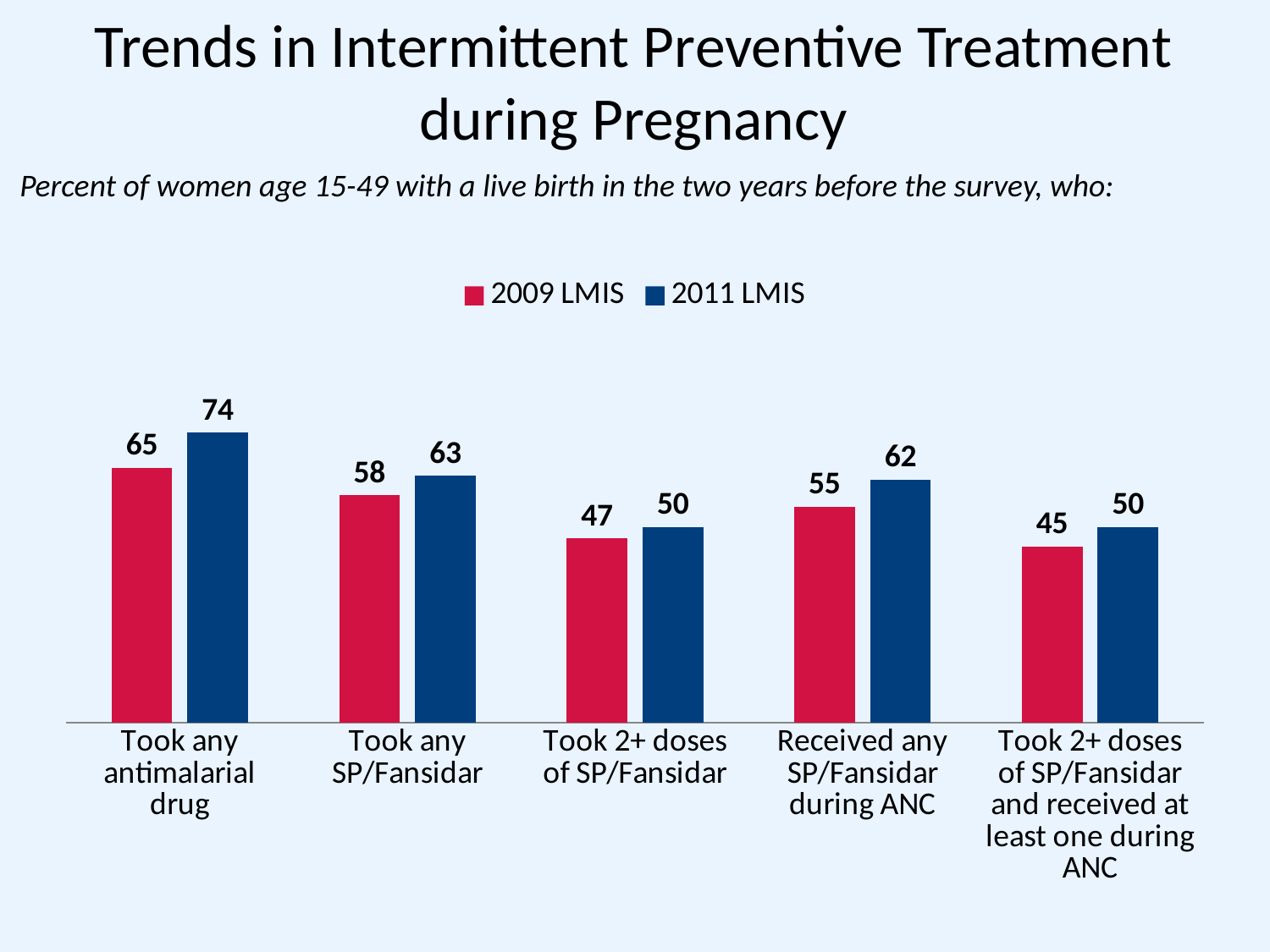

Trends in Intermittent Preventive Treatment during Pregnancy
Percent of women age 15-49 with a live birth in the two years before the survey, who:

### Chart

| Category | 2009 LMIS | 2011 LMIS |
|---|---|---|
| Took any antimalarial drug | 65.0 | 74.0 |
| Took any SP/Fansidar | 58.0 | 63.0 |
| Took 2+ doses of SP/Fansidar | 47.0 | 50.0 |
| Received any SP/Fansidar during ANC | 55.0 | 62.0 |
| Took 2+ doses of SP/Fansidar and received at least one during ANC | 45.0 | 50.0 |